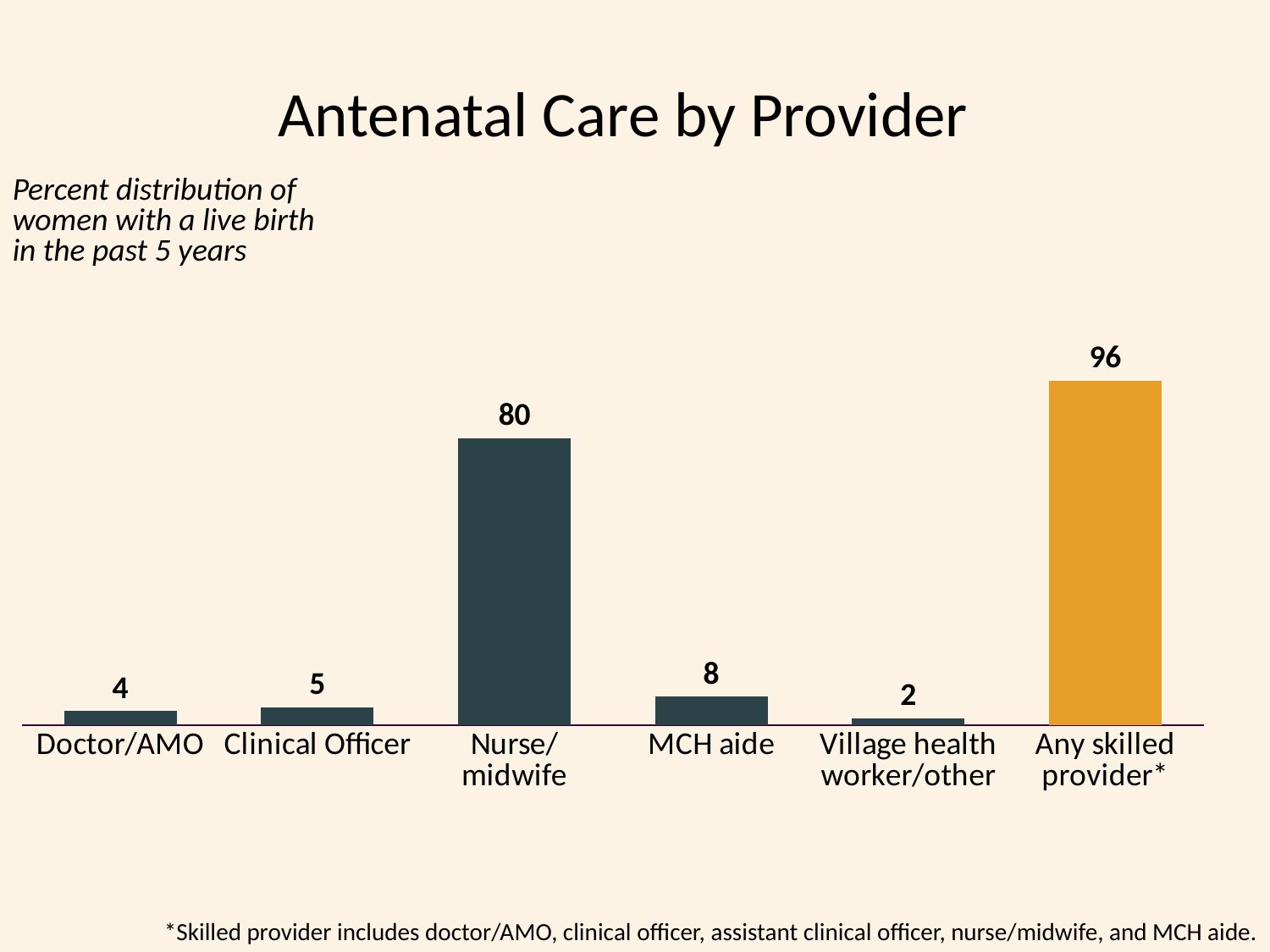

# Antenatal Care by Provider
Percent distribution of women with a live birth in the past 5 years

### Chart

| Category |  |
|---|---|
| Doctor/AMO | 4.0 |
| Clinical Officer | 5.0 |
| Nurse/midwife | 80.0 |
| MCH aide | 8.0 |
| Village health worker/other | 2.0 |
| Any skilled provider* | 96.0 |
*Skilled provider includes doctor/AMO, clinical officer, assistant clinical officer, nurse/midwife, and MCH aide.